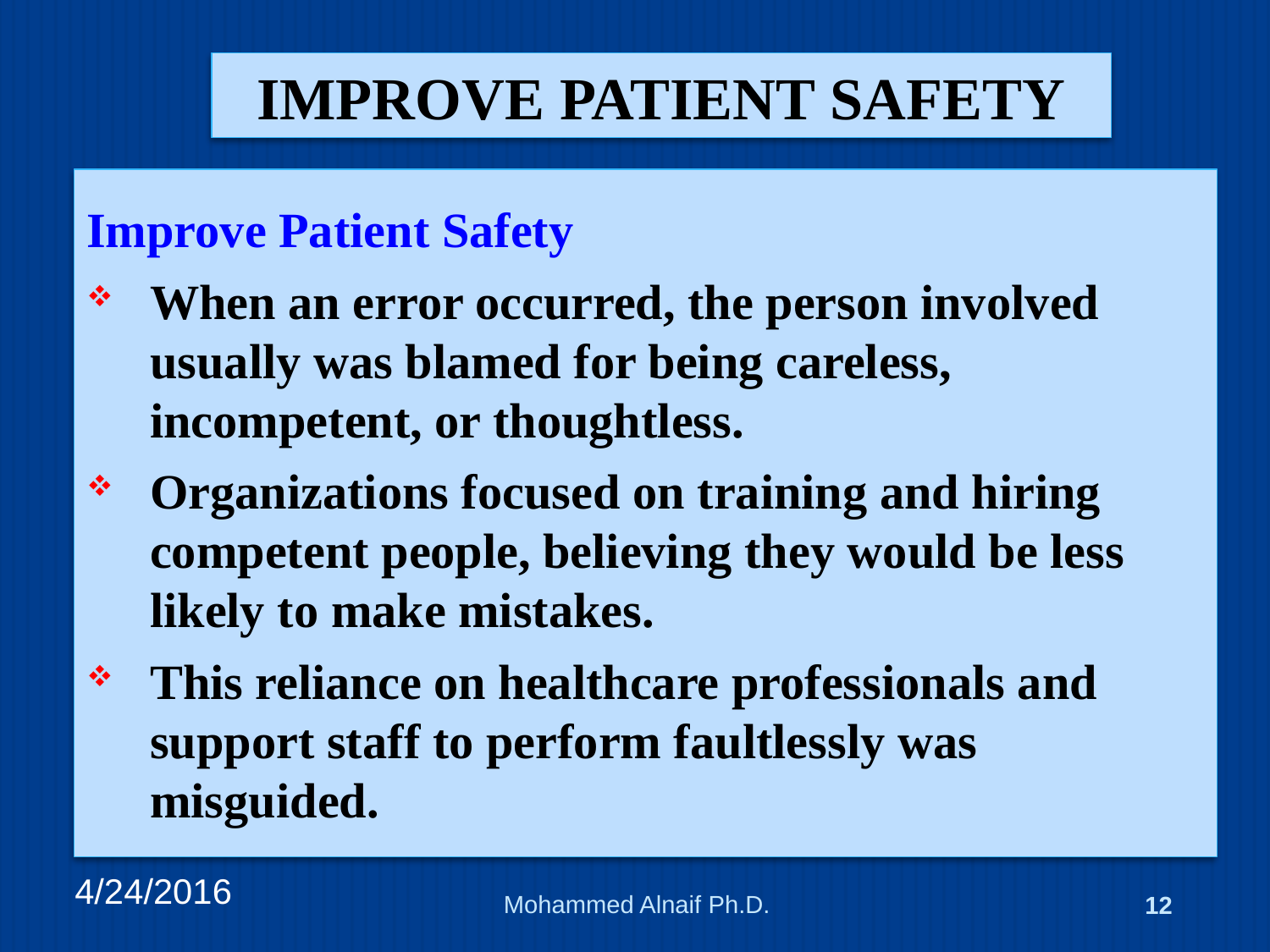

# improve patient safety
Improve Patient Safety
When an error occurred, the person involved usually was blamed for being careless, incompetent, or thoughtless.
Organizations focused on training and hiring competent people, believing they would be less likely to make mistakes.
This reliance on healthcare professionals and support staff to perform faultlessly was misguided.
4/24/2016
Mohammed Alnaif Ph.D.
12